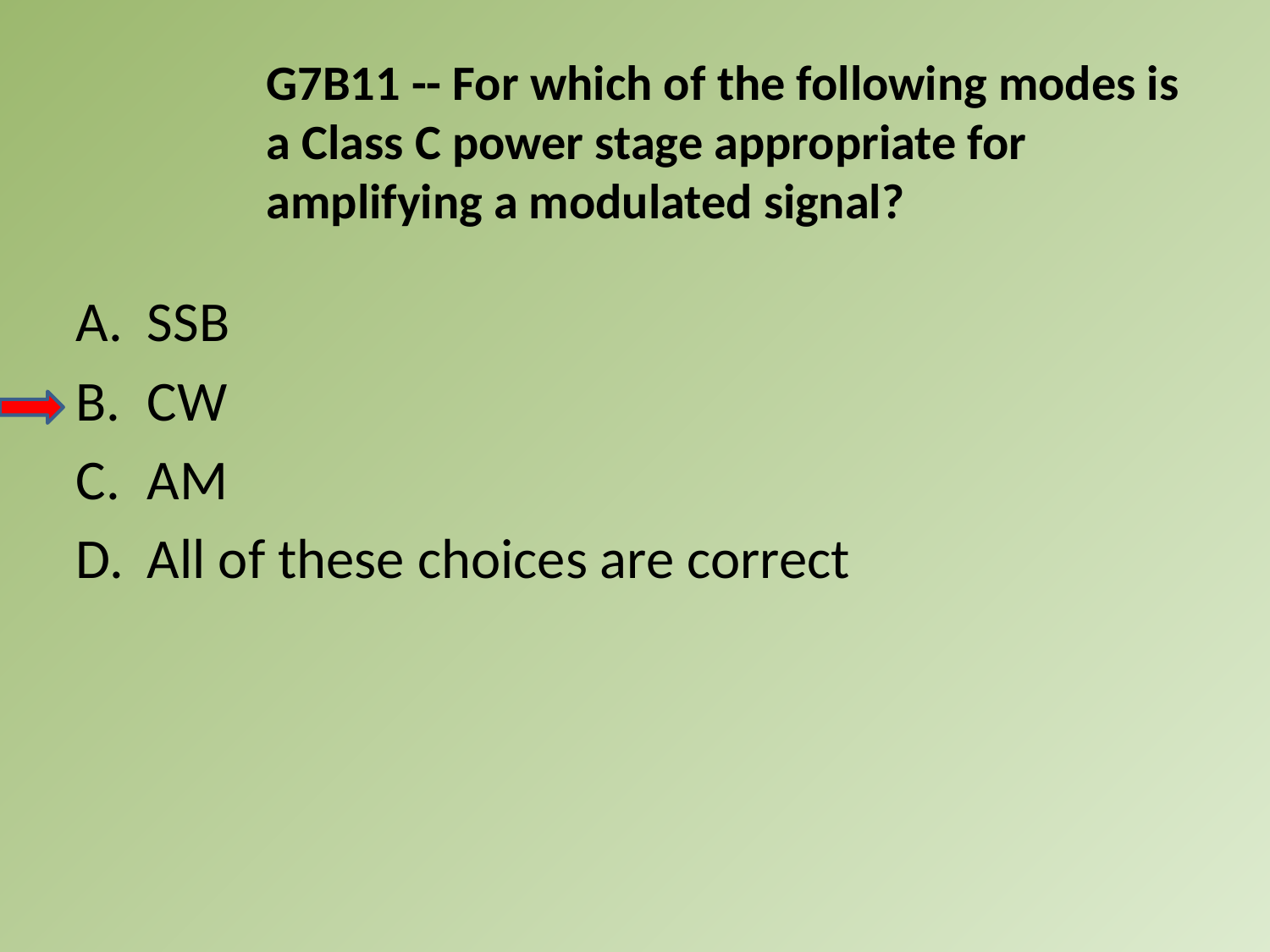

G7B11 -- For which of the following modes is a Class C power stage appropriate for amplifying a modulated signal?
A.	SSB
B.	CW
C.	AM
D.	All of these choices are correct